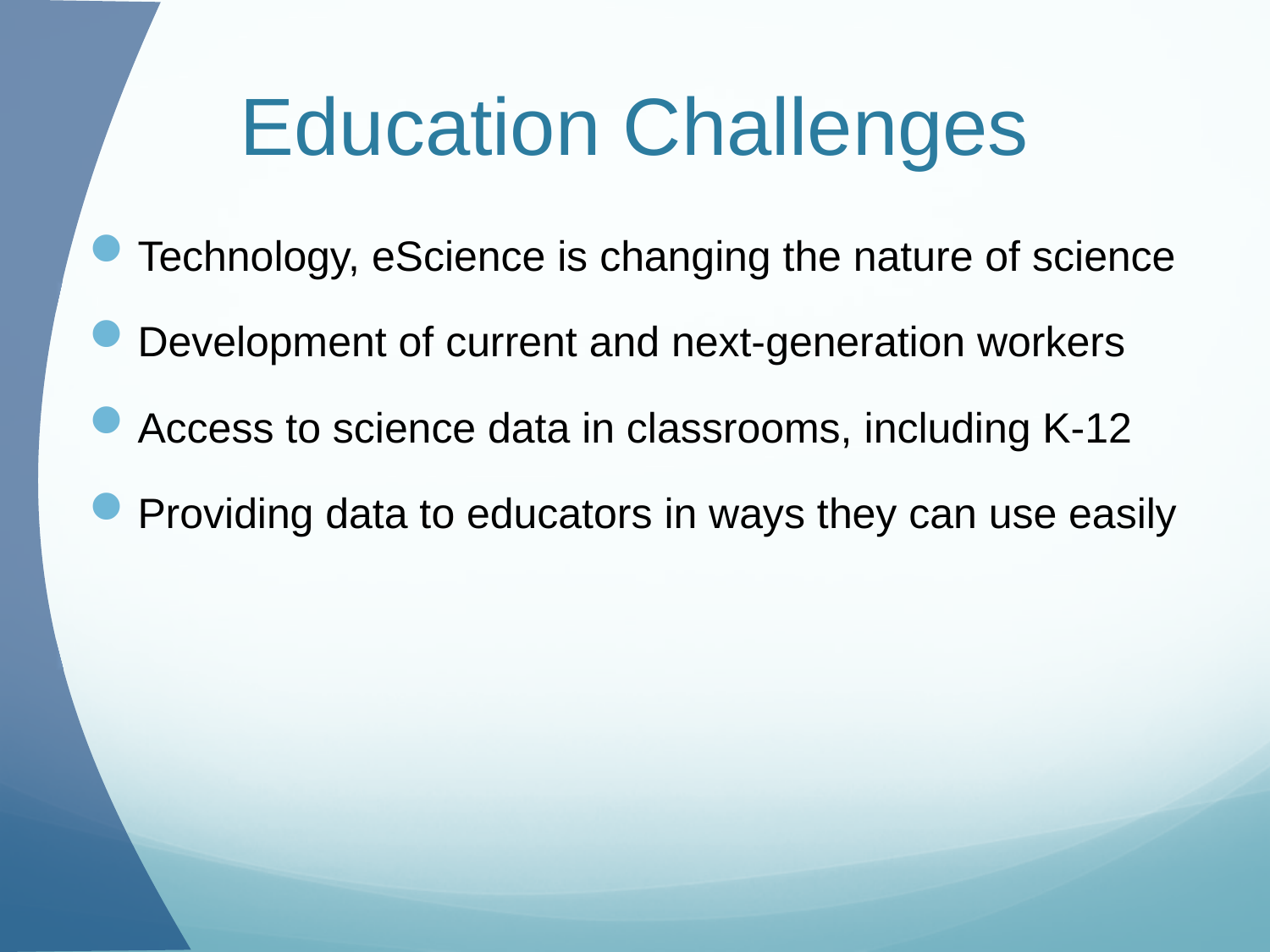

# Education Challenges
Technology, eScience is changing the nature of science
Development of current and next-generation workers
Access to science data in classrooms, including K-12
Providing data to educators in ways they can use easily